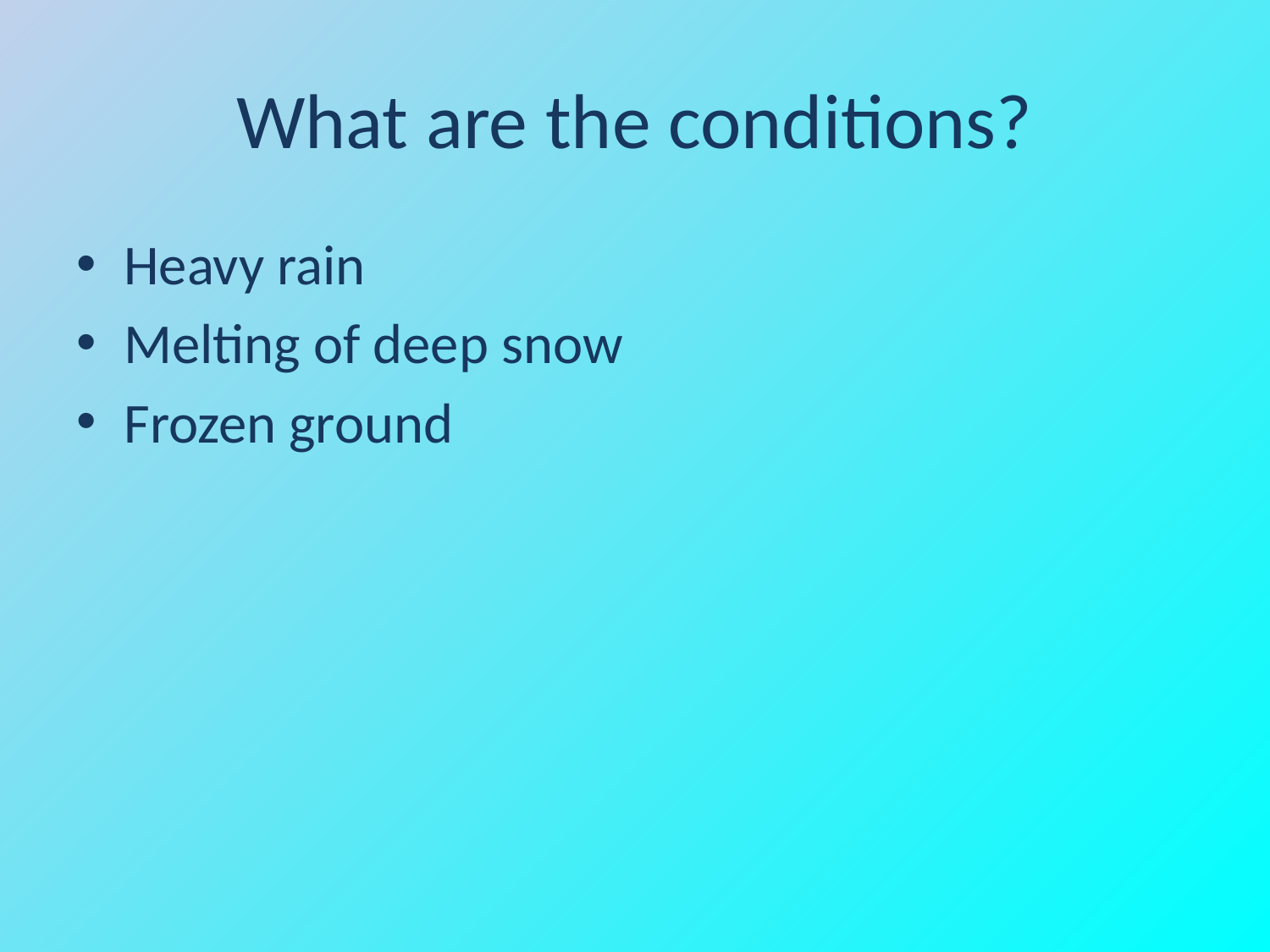

# What are the conditions?
Heavy rain
Melting of deep snow
Frozen ground